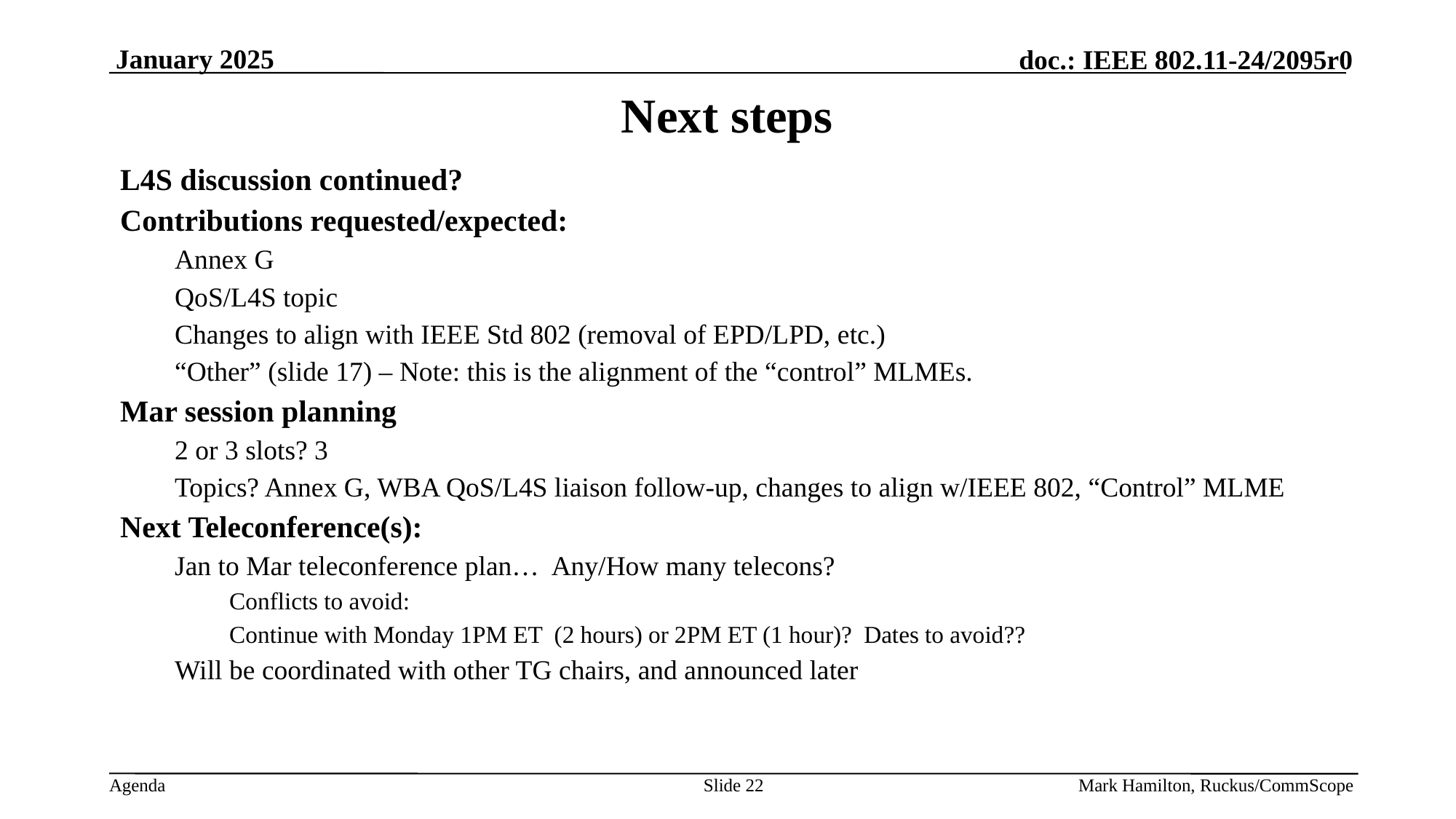

# Next steps
L4S discussion continued?
Contributions requested/expected:
Annex G
QoS/L4S topic
Changes to align with IEEE Std 802 (removal of EPD/LPD, etc.)
“Other” (slide 17) – Note: this is the alignment of the “control” MLMEs.
Mar session planning
2 or 3 slots? 3
Topics? Annex G, WBA QoS/L4S liaison follow-up, changes to align w/IEEE 802, “Control” MLME
Next Teleconference(s):
Jan to Mar teleconference plan…  Any/How many telecons?
Conflicts to avoid:
Continue with Monday 1PM ET  (2 hours) or 2PM ET (1 hour)?  Dates to avoid??
Will be coordinated with other TG chairs, and announced later

Slide 22